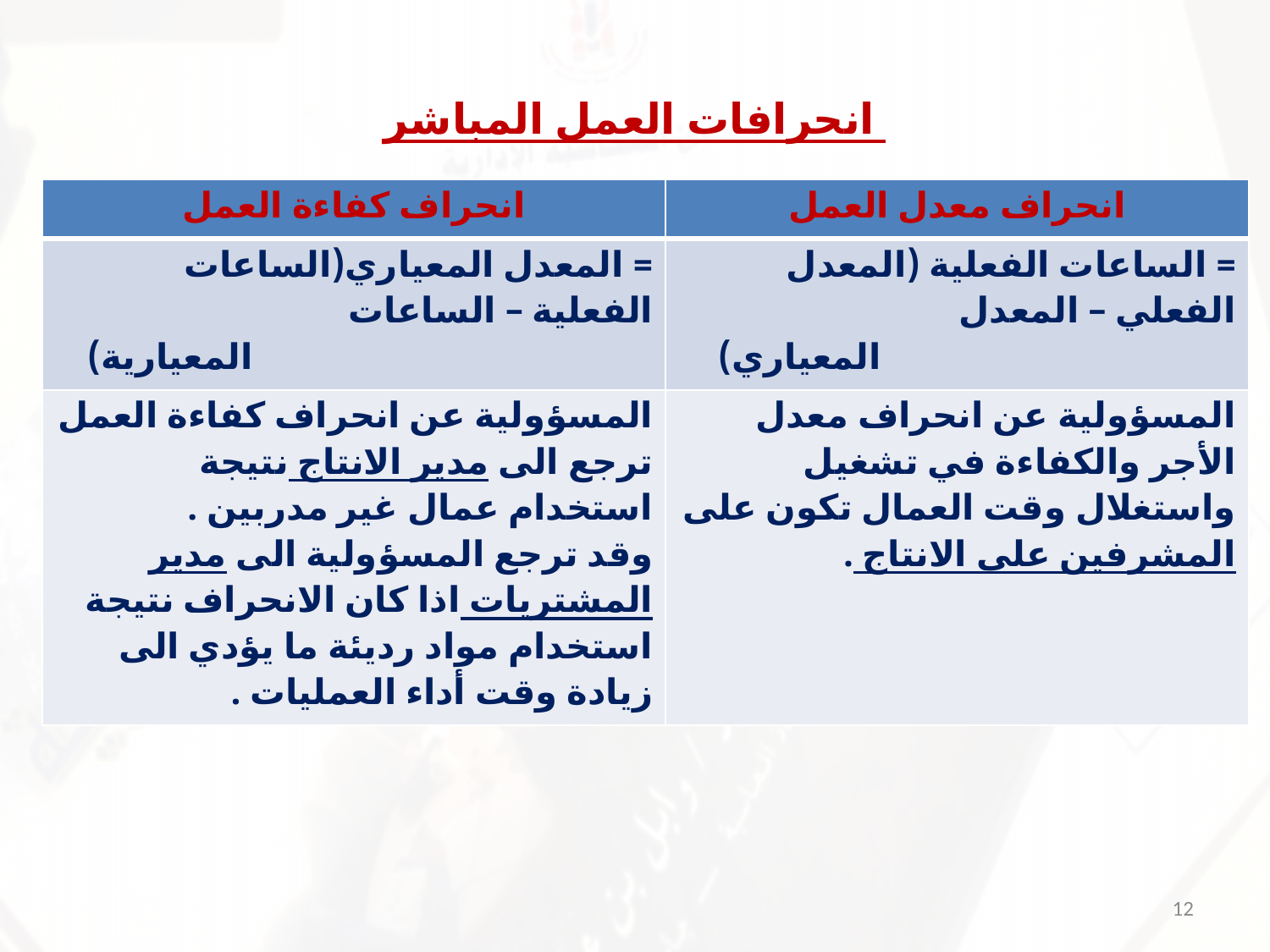

# انحرافات العمل المباشر
| انحراف كفاءة العمل | انحراف معدل العمل |
| --- | --- |
| = المعدل المعياري(الساعات الفعلية – الساعات المعيارية) | = الساعات الفعلية (المعدل الفعلي – المعدل المعياري) |
| المسؤولية عن انحراف كفاءة العمل ترجع الى مدير الانتاج نتيجة استخدام عمال غير مدربين . وقد ترجع المسؤولية الى مدير المشتريات اذا كان الانحراف نتيجة استخدام مواد رديئة ما يؤدي الى زيادة وقت أداء العمليات . | المسؤولية عن انحراف معدل الأجر والكفاءة في تشغيل واستغلال وقت العمال تكون على المشرفين على الانتاج . |
12